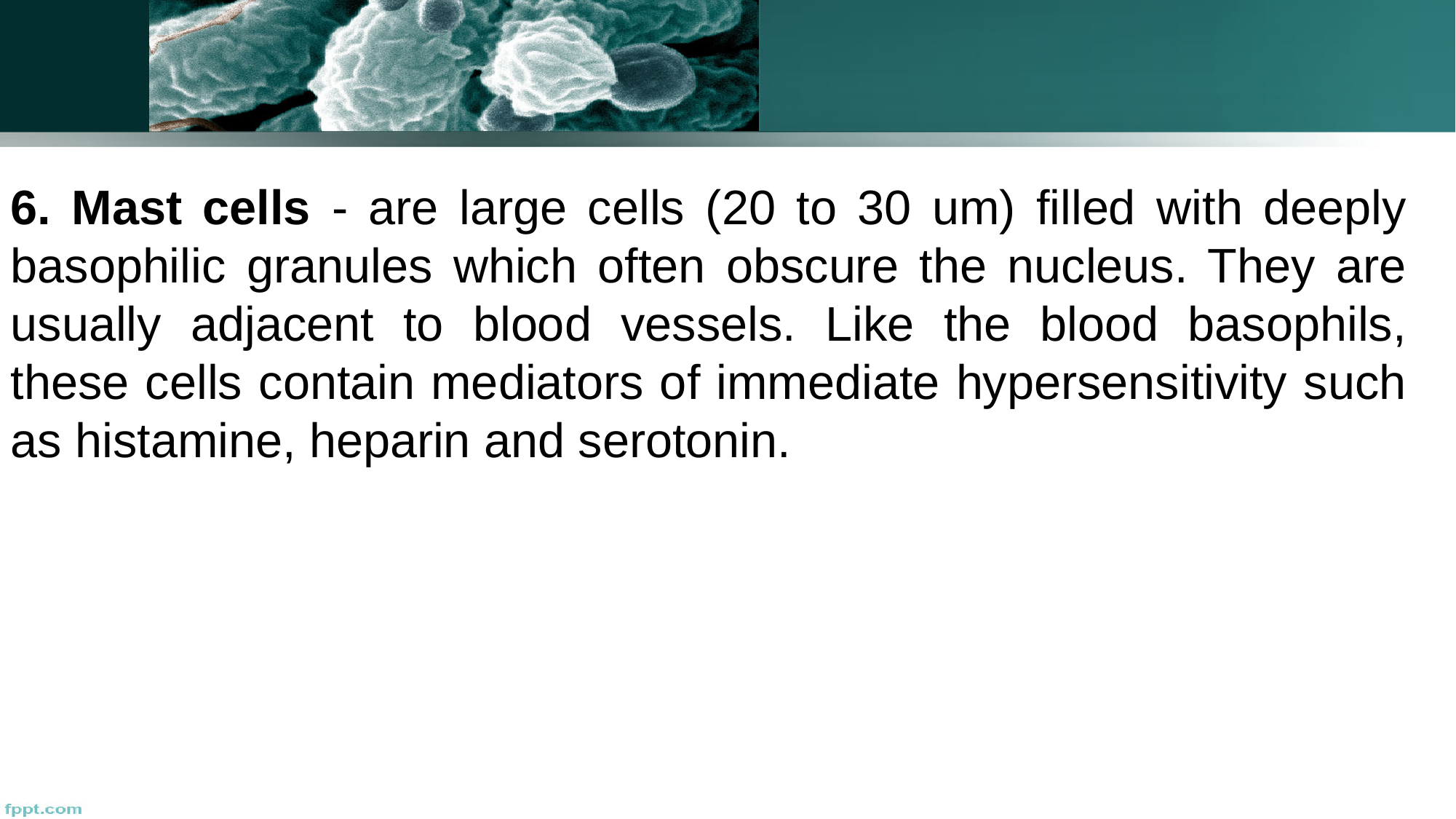

6. Mast cells - are large cells (20 to 30 um) filled with deeply basophilic granules which often obscure the nucleus. They are usually adjacent to blood vessels. Like the blood basophils, these cells contain mediators of immediate hypersensitivity such as histamine, heparin and serotonin.